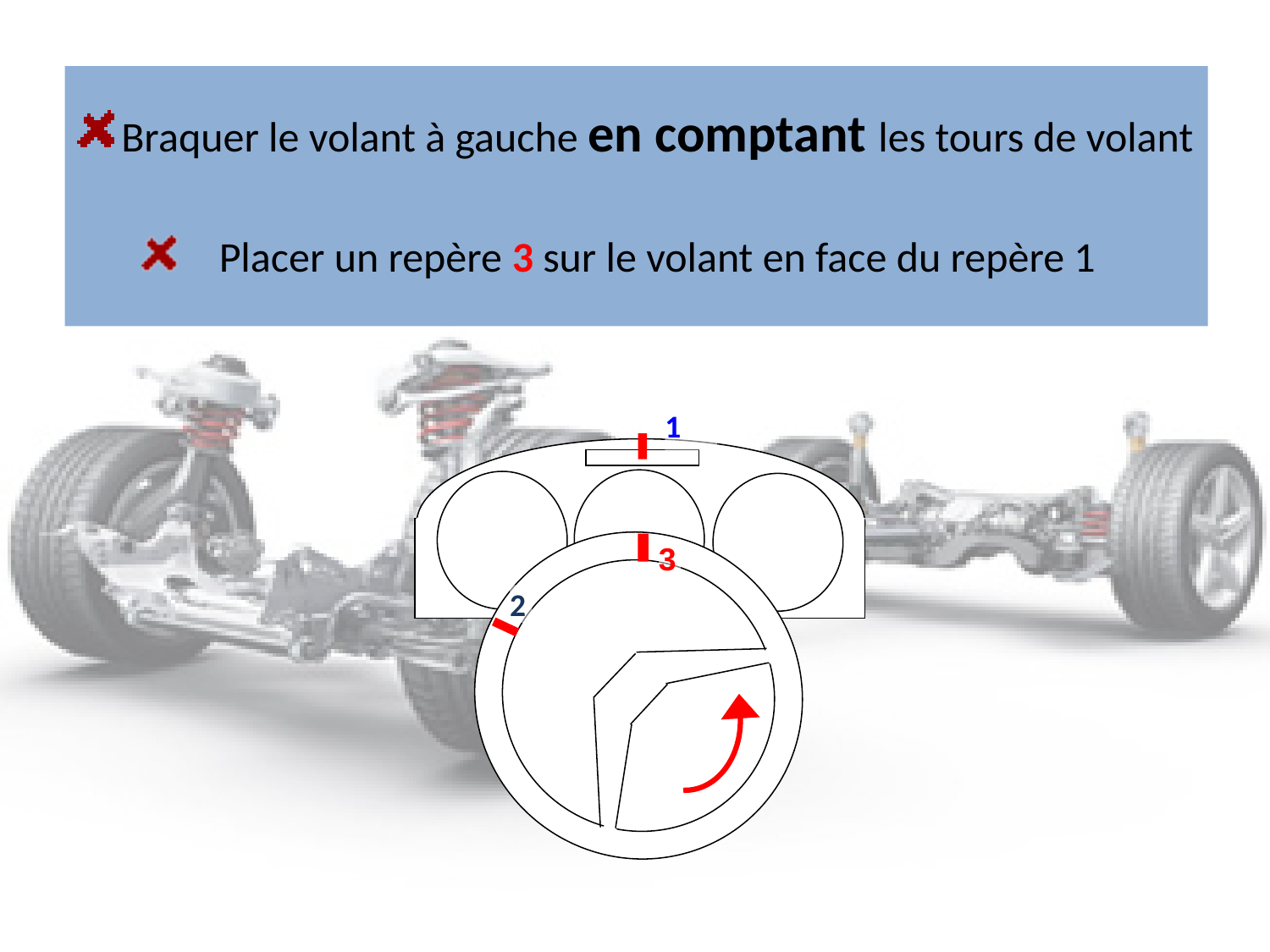

Braquer le volant à gauche en comptant les tours de volant

Placer un repère 3 sur le volant en face du repère 1
1

3
2